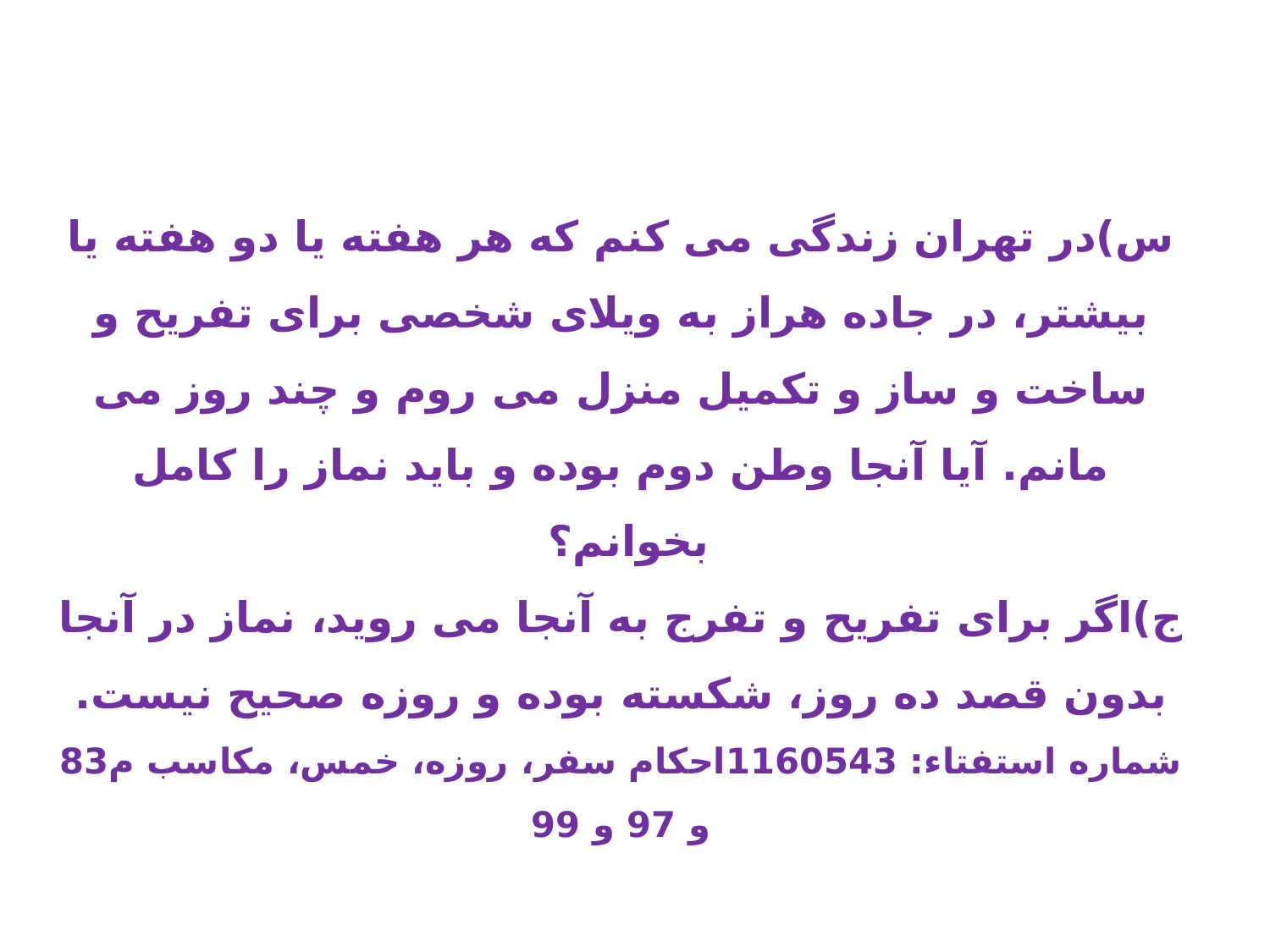

س)در تهران زندگی می کنم که هر هفته یا دو هفته یا بیشتر، در جاده هراز به ویلای شخصی برای تفریح و ساخت و ساز و تکمیل منزل می روم و چند روز می مانم. آیا آنجا وطن دوم بوده و باید نماز را کامل بخوانم؟
ج)اگر برای تفریح و تفرج به آنجا می روید، نماز در آنجا بدون قصد ده روز، شکسته بوده و روزه صحیح نیست.
شماره استفتاء: 1160543احکام سفر، روزه، خمس، مکاسب م83 و 97 و 99